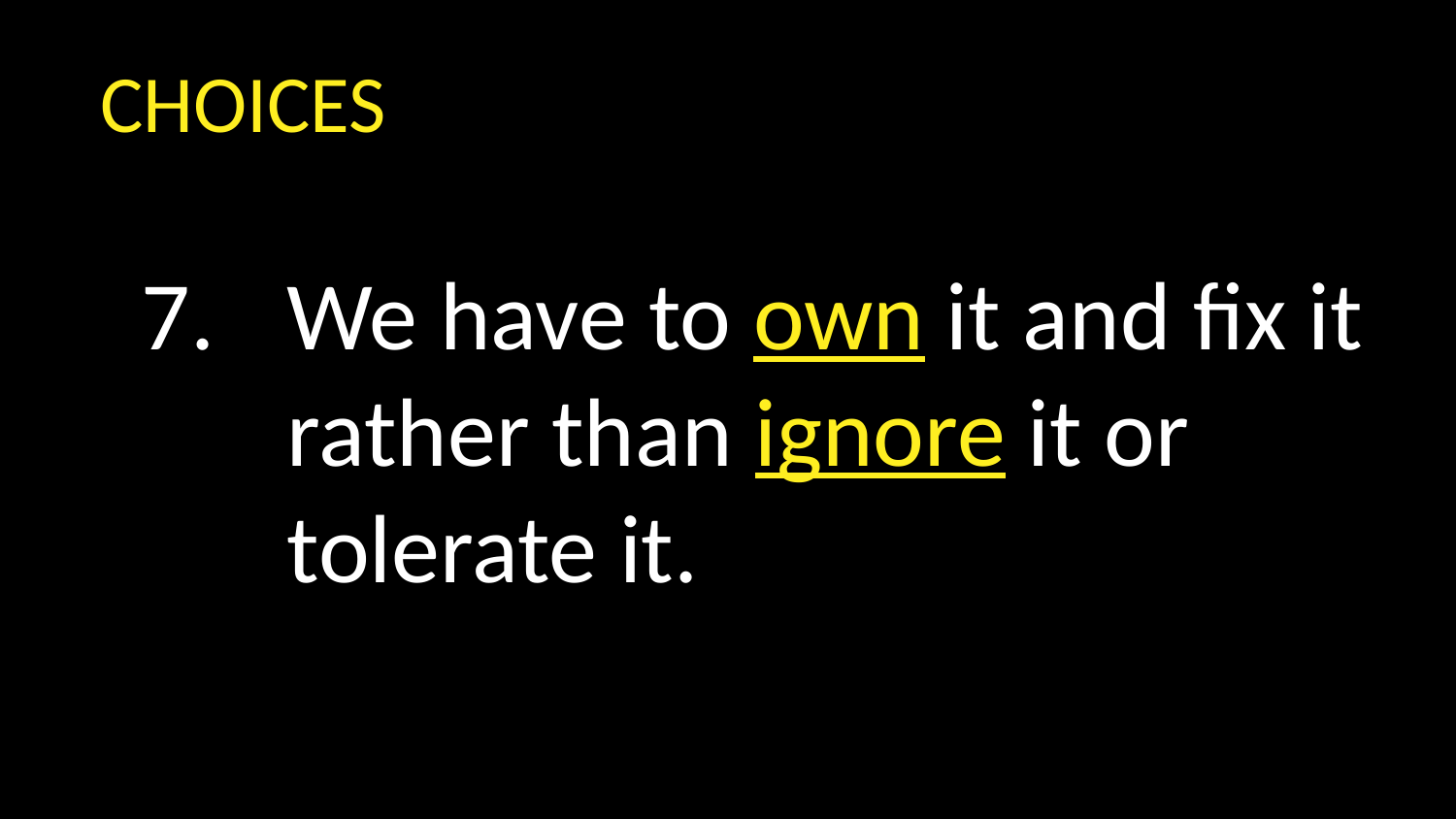

CHOICES
We have to own it and fix it rather than ignore it or tolerate it.